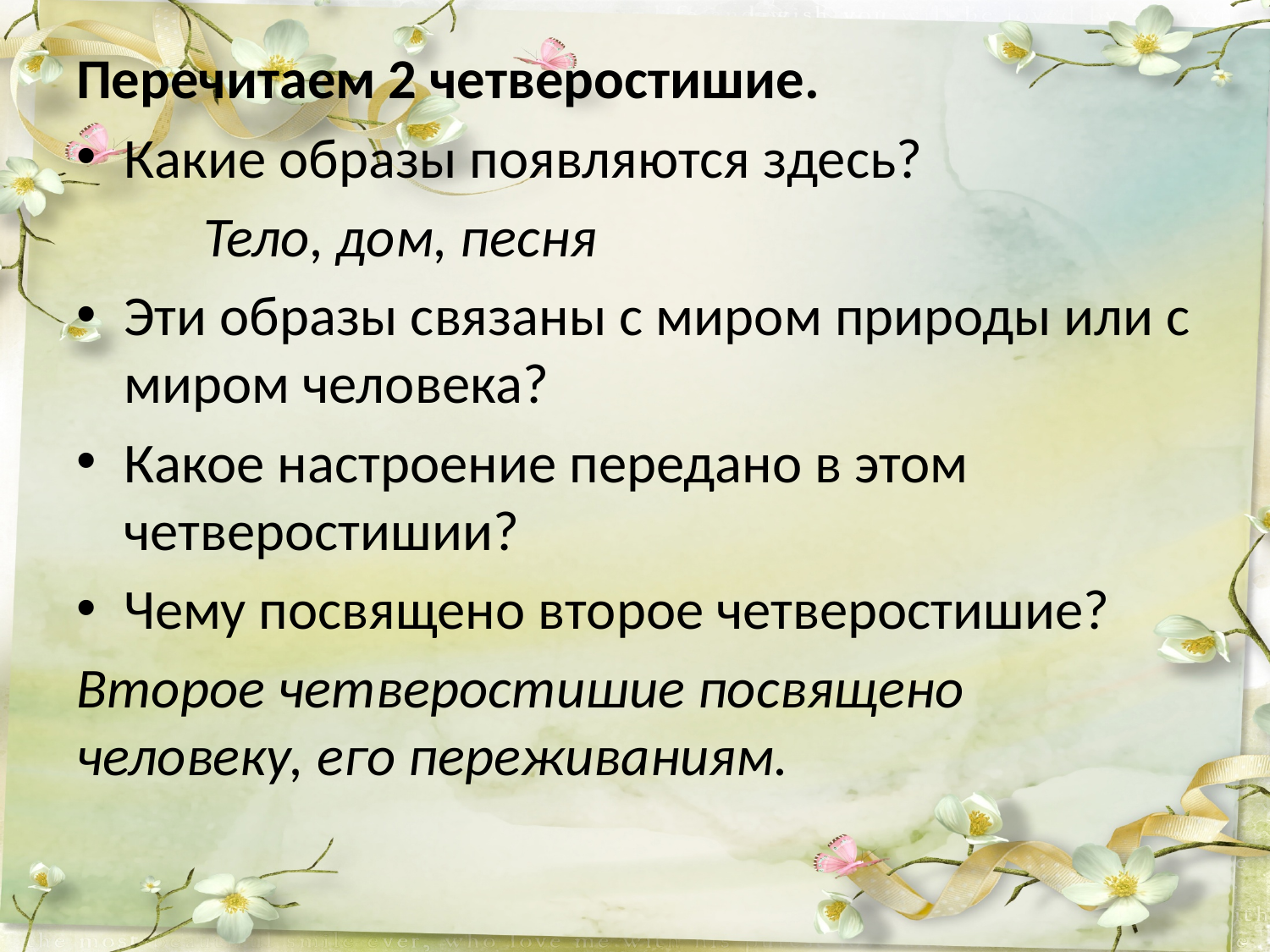

Перечитаем 2 четверостишие.
Какие образы появляются здесь?
	Тело, дом, песня
Эти образы связаны с миром природы или с миром человека?
Какое настроение передано в этом четверостишии?
Чему посвящено второе четверостишие?
Второе четверостишие посвящено человеку, его переживаниям.